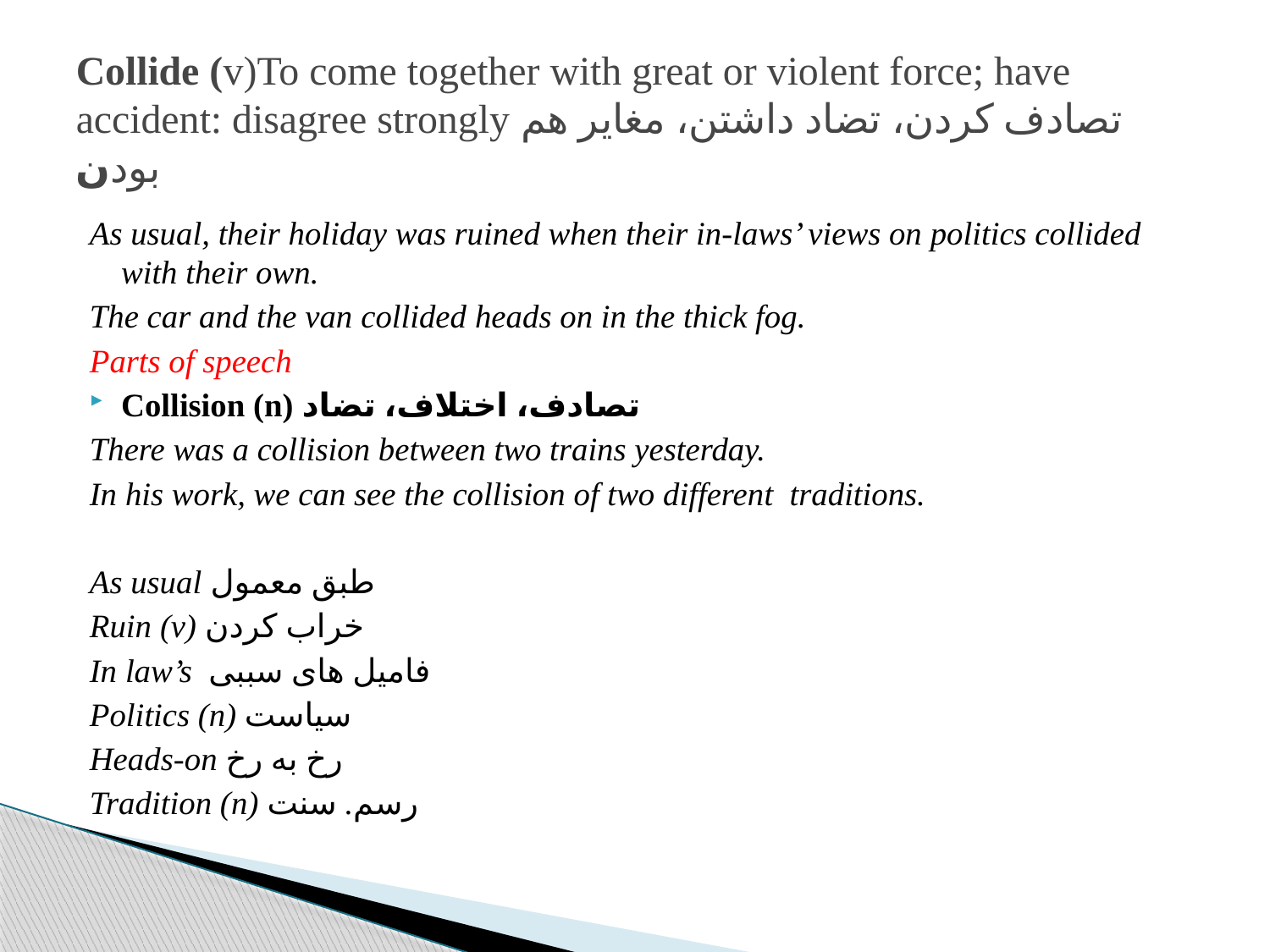

# Collide (v)To come together with great or violent force; have accident: disagree strongly تصادف کردن، تضاد داشتن، مغایر هم بودن
As usual, their holiday was ruined when their in-laws’ views on politics collided with their own.
The car and the van collided heads on in the thick fog.
Parts of speech
Collision (n) تصادف، اختلاف، تضاد
There was a collision between two trains yesterday.
In his work, we can see the collision of two different  traditions.

As usual طبق معمول
Ruin (v) خراب کردن
In law’s  فامیل های سببی
Politics (n) سیاست
Heads-on رخ به رخ
Tradition (n) رسم. سنت